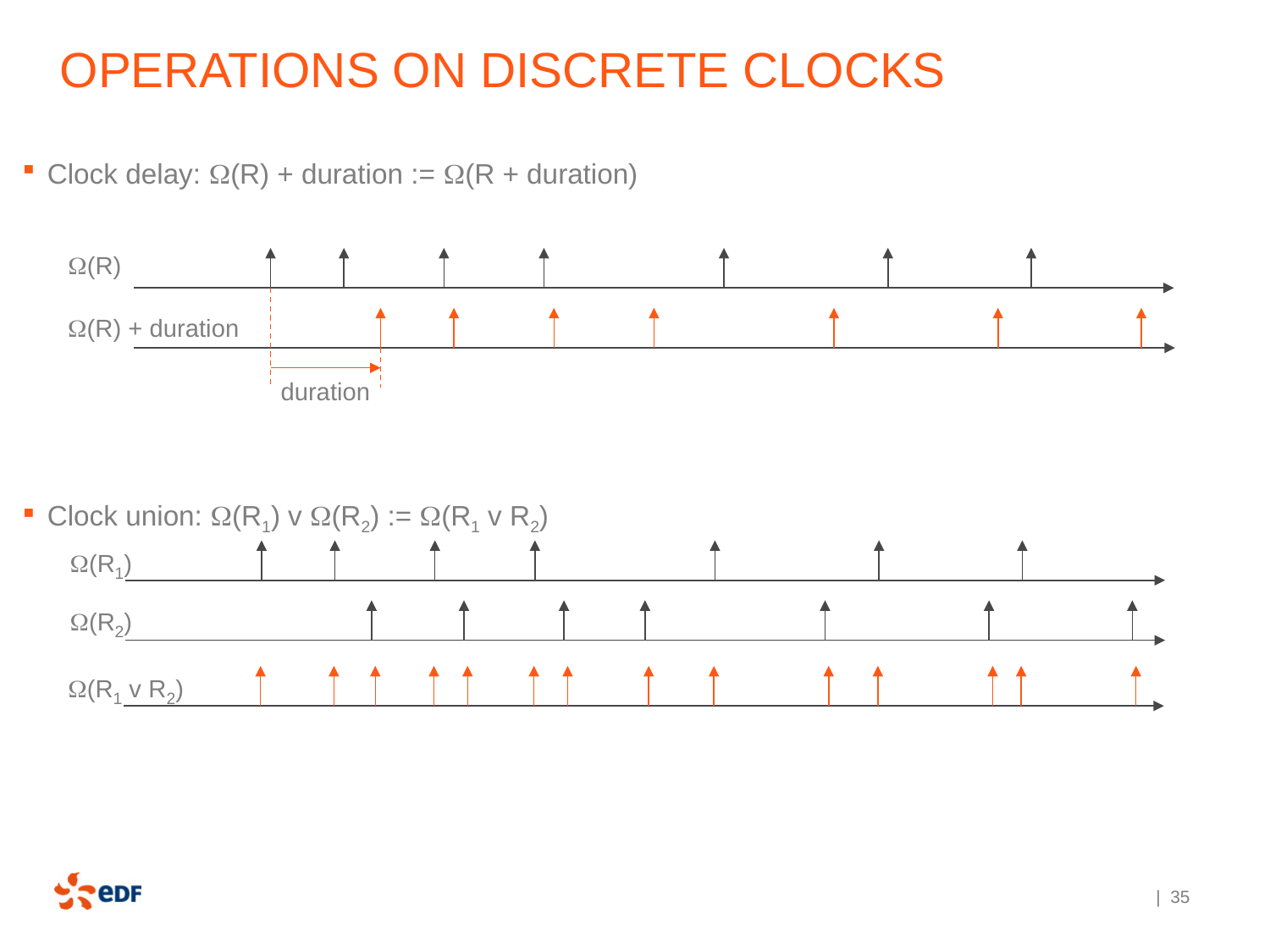

# Operations on discrete clocks
Clock delay: Ω(R) + duration := Ω(R + duration)

Clock union: Ω(R1) ᴠ Ω(R2) := Ω(R1 ᴠ R2)

Ω(R)
duration
Ω(R) + duration
Ω(R1)
Ω(R2)
Ω(R1 ᴠ R2)